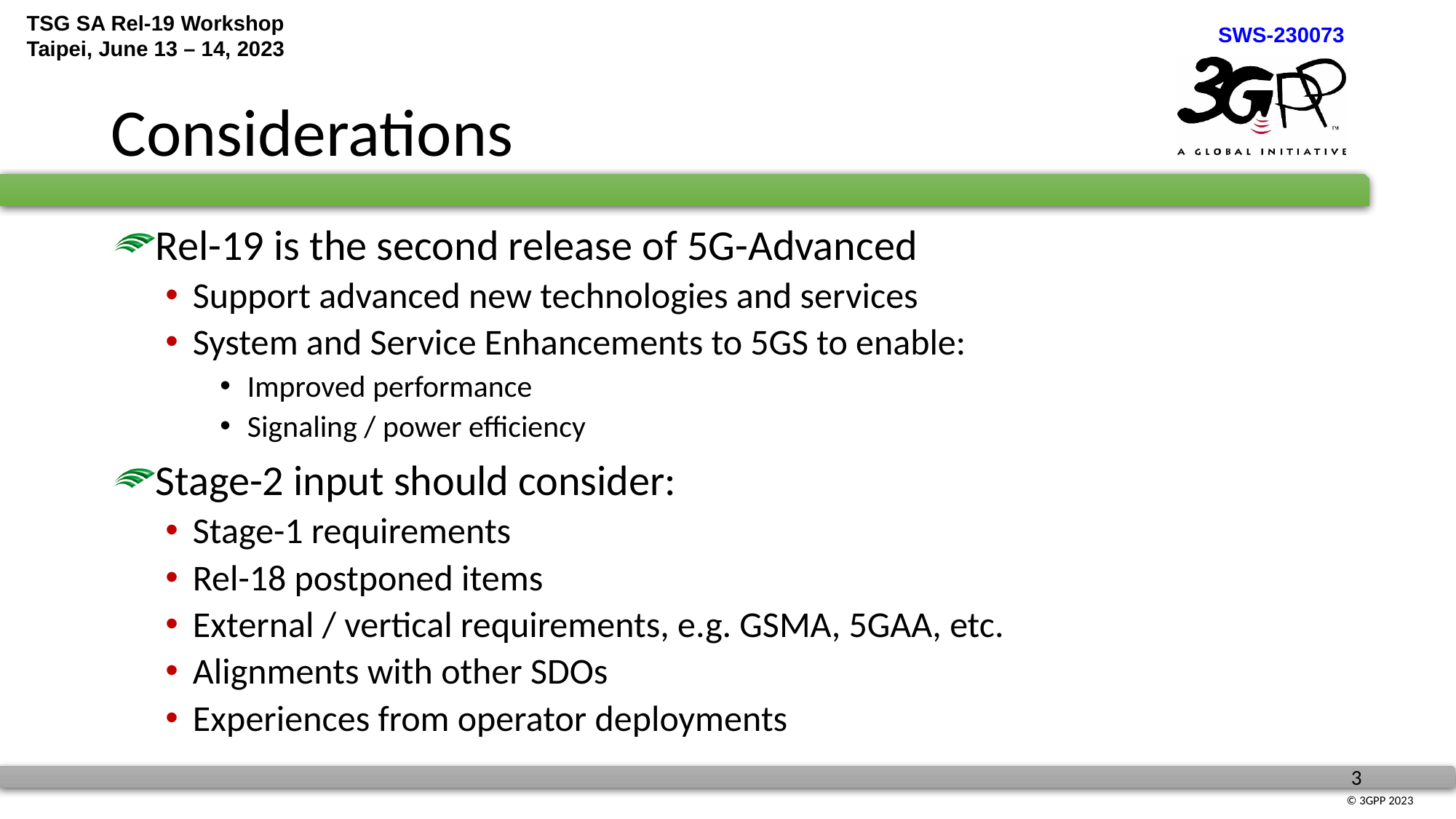

# Considerations
Rel-19 is the second release of 5G-Advanced
Support advanced new technologies and services
System and Service Enhancements to 5GS to enable:
Improved performance
Signaling / power efficiency
Stage-2 input should consider:
Stage-1 requirements
Rel-18 postponed items
External / vertical requirements, e.g. GSMA, 5GAA, etc.
Alignments with other SDOs
Experiences from operator deployments